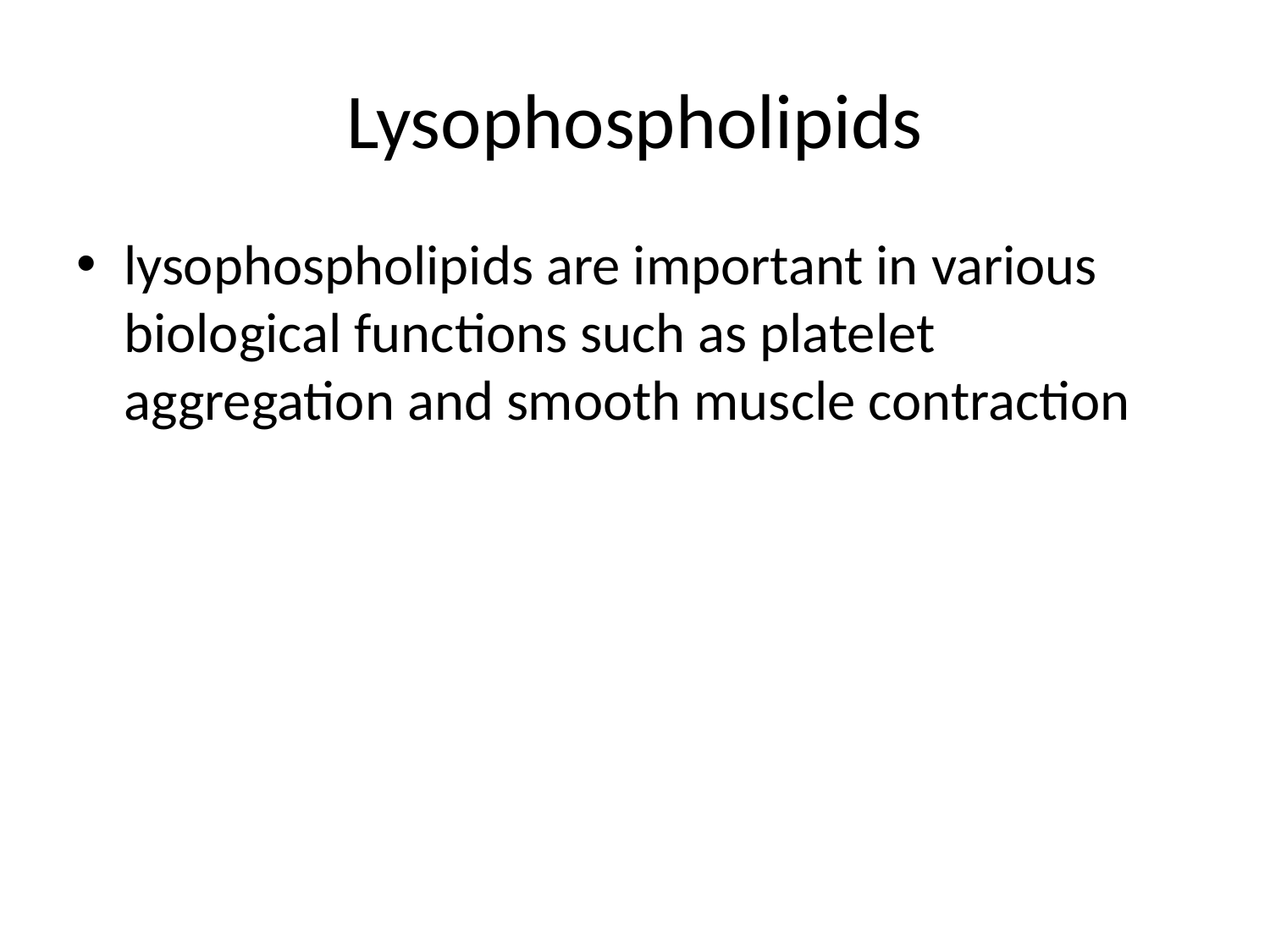

# Lysophospholipids
lysophospholipids are important in various biological functions such as platelet aggregation and smooth muscle contraction